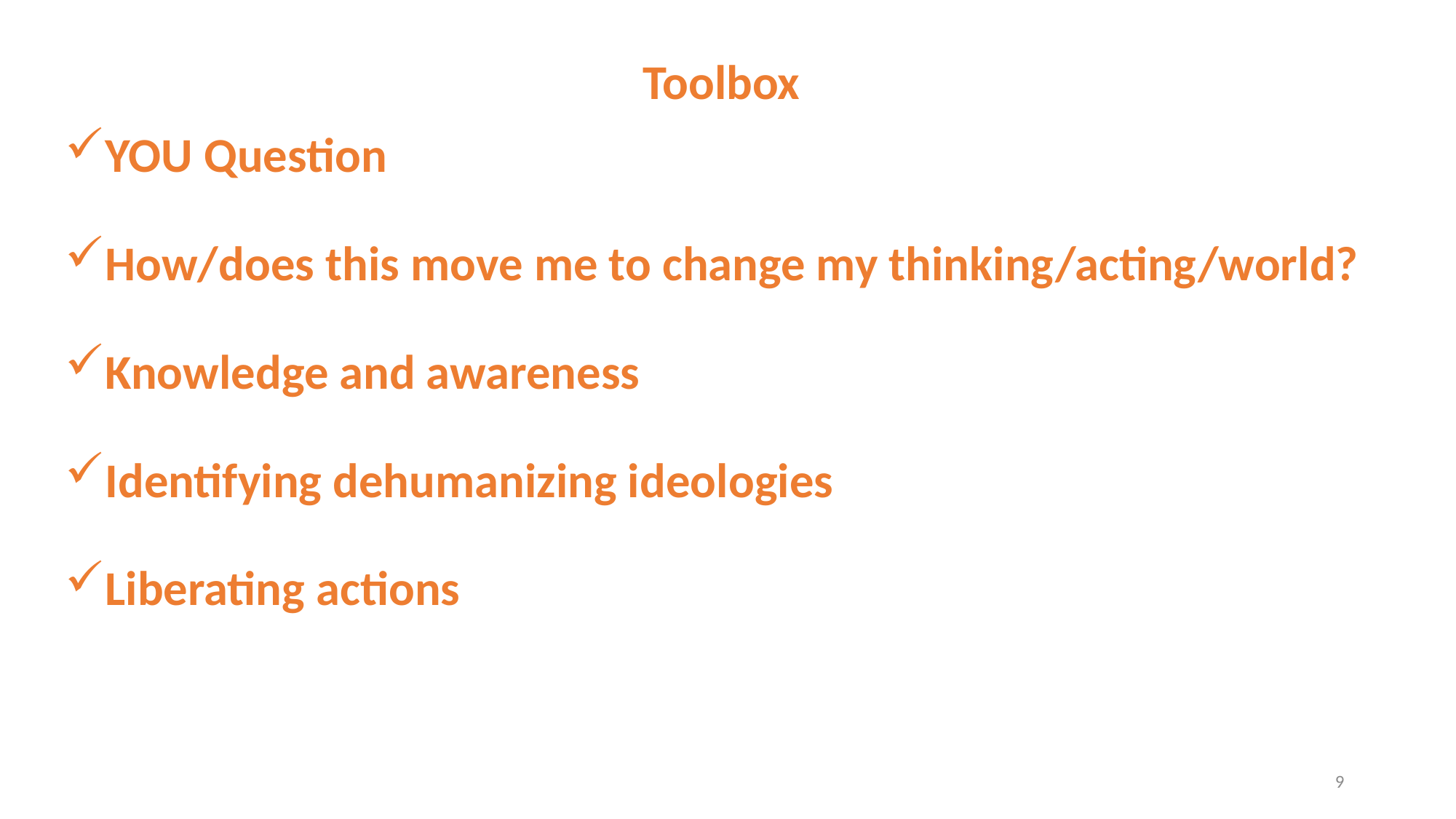

Toolbox
YOU Question
How/does this move me to change my thinking/acting/world?
Knowledge and awareness
Identifying dehumanizing ideologies
Liberating actions
9